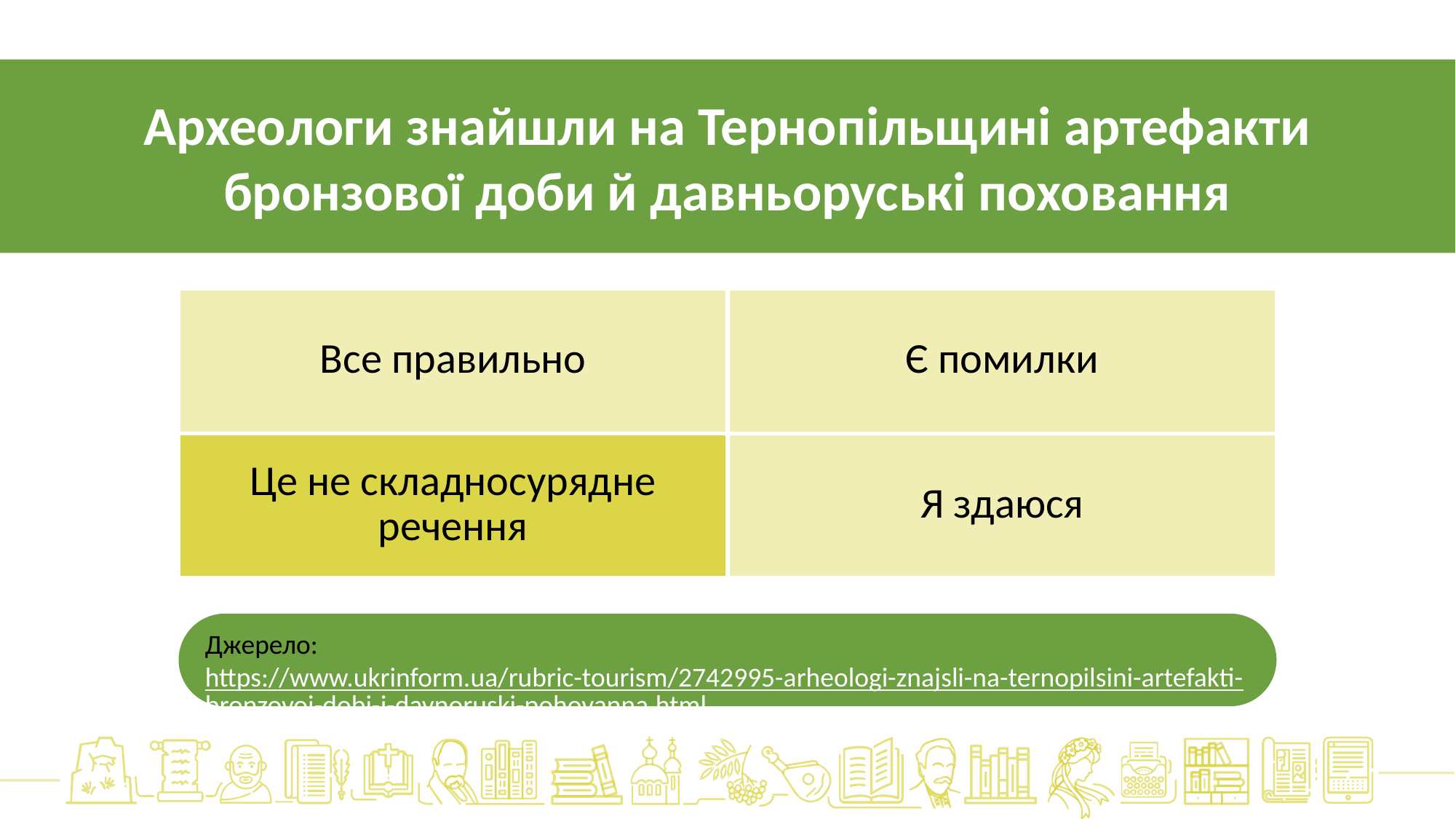

Археологи знайшли на Тернопільщині артефакти бронзової доби й давньоруські поховання
| Все правильно | Є помилки |
| --- | --- |
| Це не складносурядне речення | Я здаюся |
Джерело: https://www.ukrinform.ua/rubric-tourism/2742995-arheologi-znajsli-na-ternopilsini-artefakti-bronzovoi-dobi-j-davnoruski-pohovanna.html